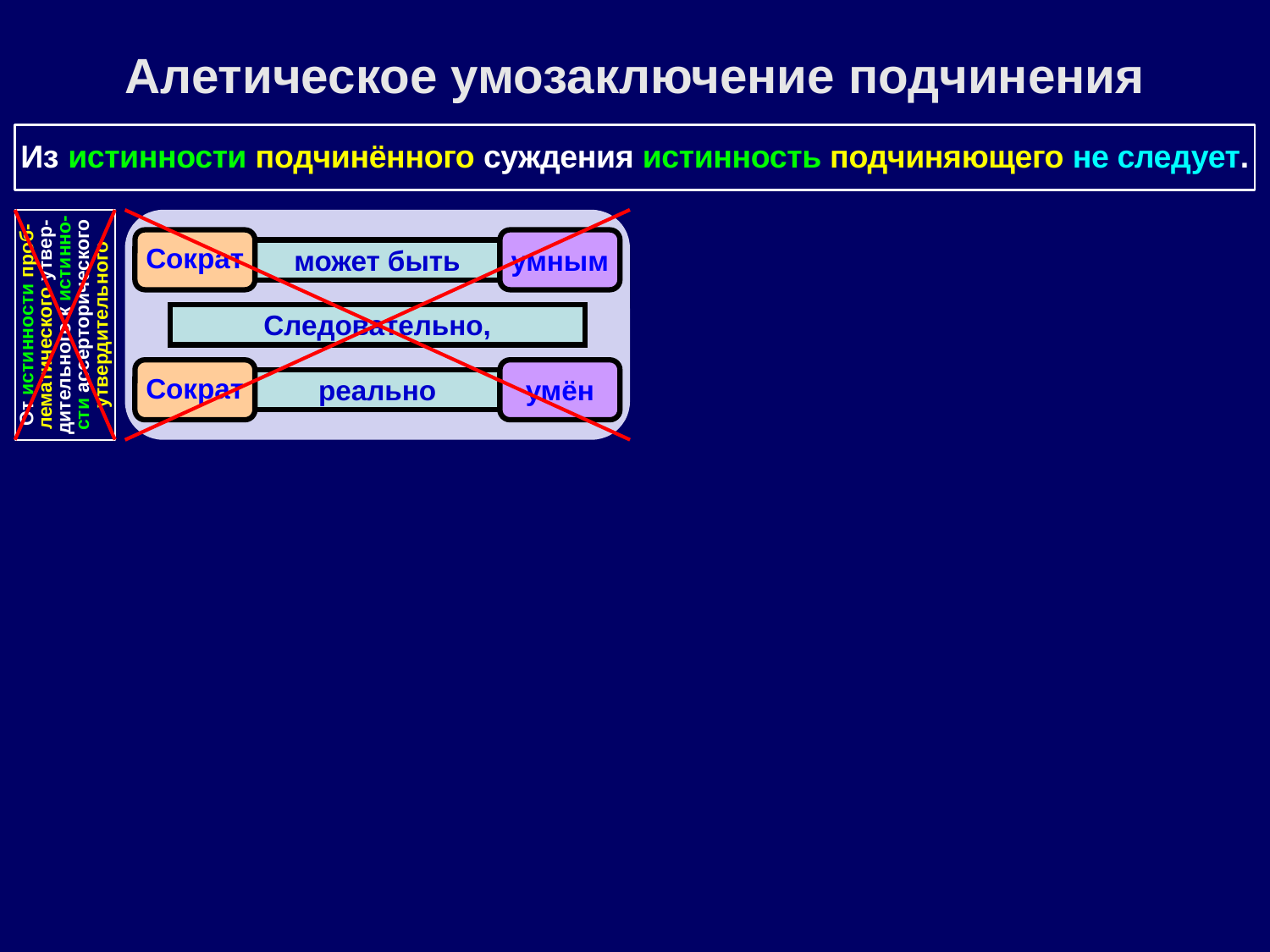

Алетическое умозаключение подчинения
Из истинности подчинённого суждения истинность подчиняющего не следует.

Сократ
умным
может быть
От истинности проб-лематического утвер-дительного к истинно-сти ассерторического утвердительного
Следовательно,
Сократ
умён
реально